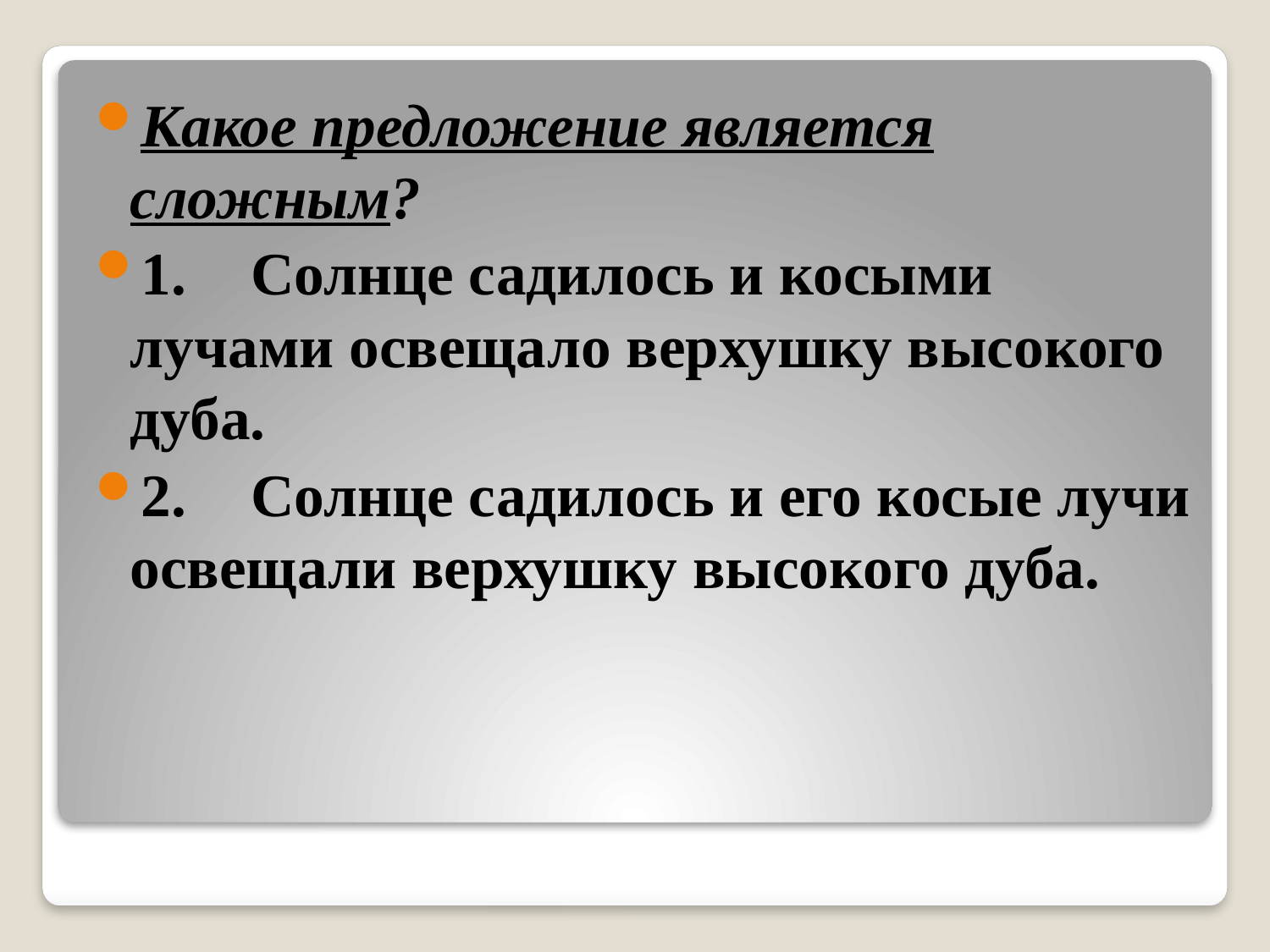

Какое предложение является сложным?
1.	Солнце садилось и косыми лучами освещало верхушку высокого дуба.
2.	Солнце садилось и его косые лучи освещали верхушку высокого дуба.

#